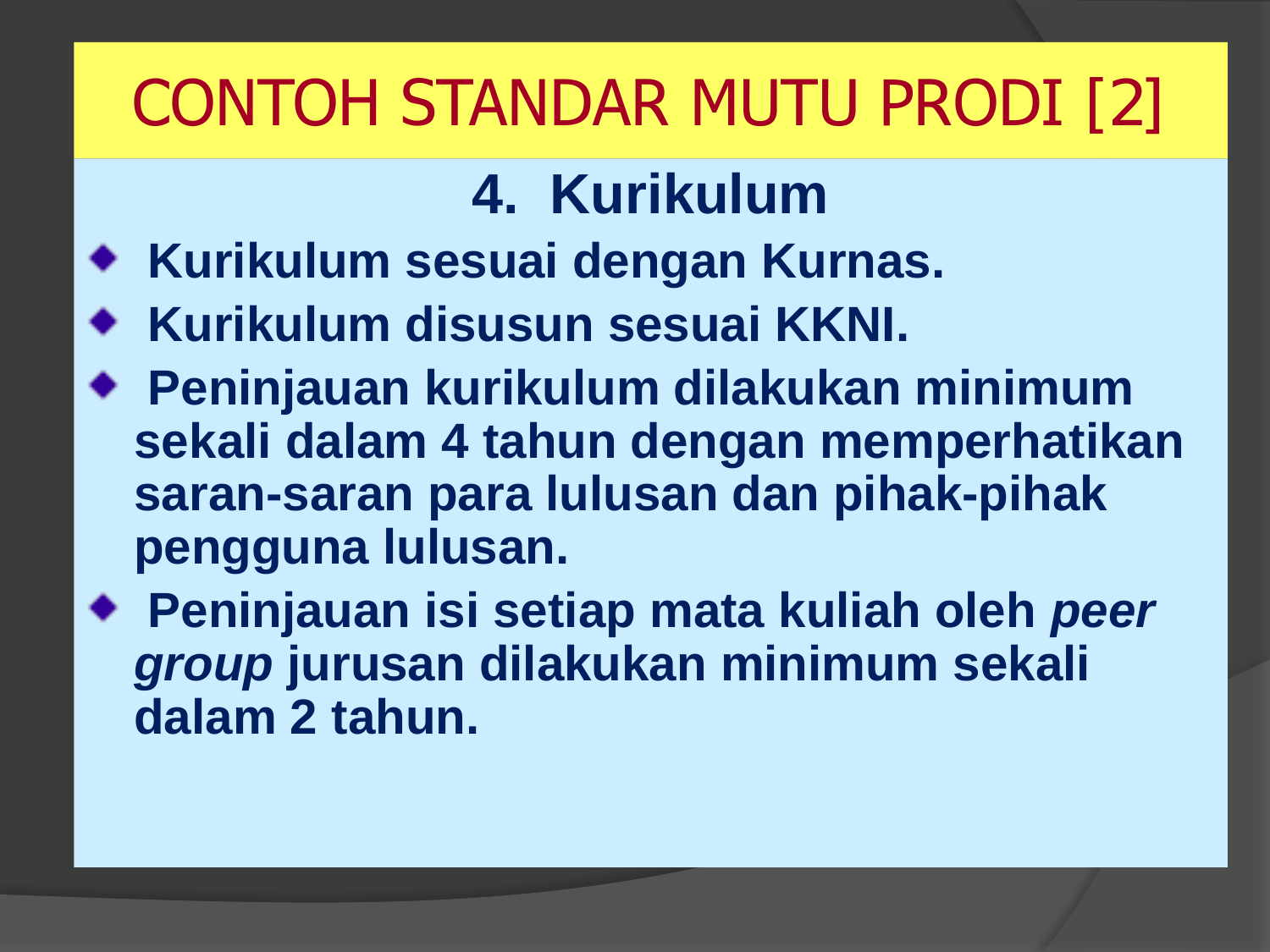

CONTOH STANDAR MUTU PRODI [2]
4.  Kurikulum
 Kurikulum sesuai dengan Kurnas.
 Kurikulum disusun sesuai KKNI.
 Peninjauan kurikulum dilakukan minimum sekali dalam 4 tahun dengan memperhatikan saran-saran para lulusan dan pihak-pihak pengguna lulusan.
 Peninjauan isi setiap mata kuliah oleh peer group jurusan dilakukan minimum sekali dalam 2 tahun.